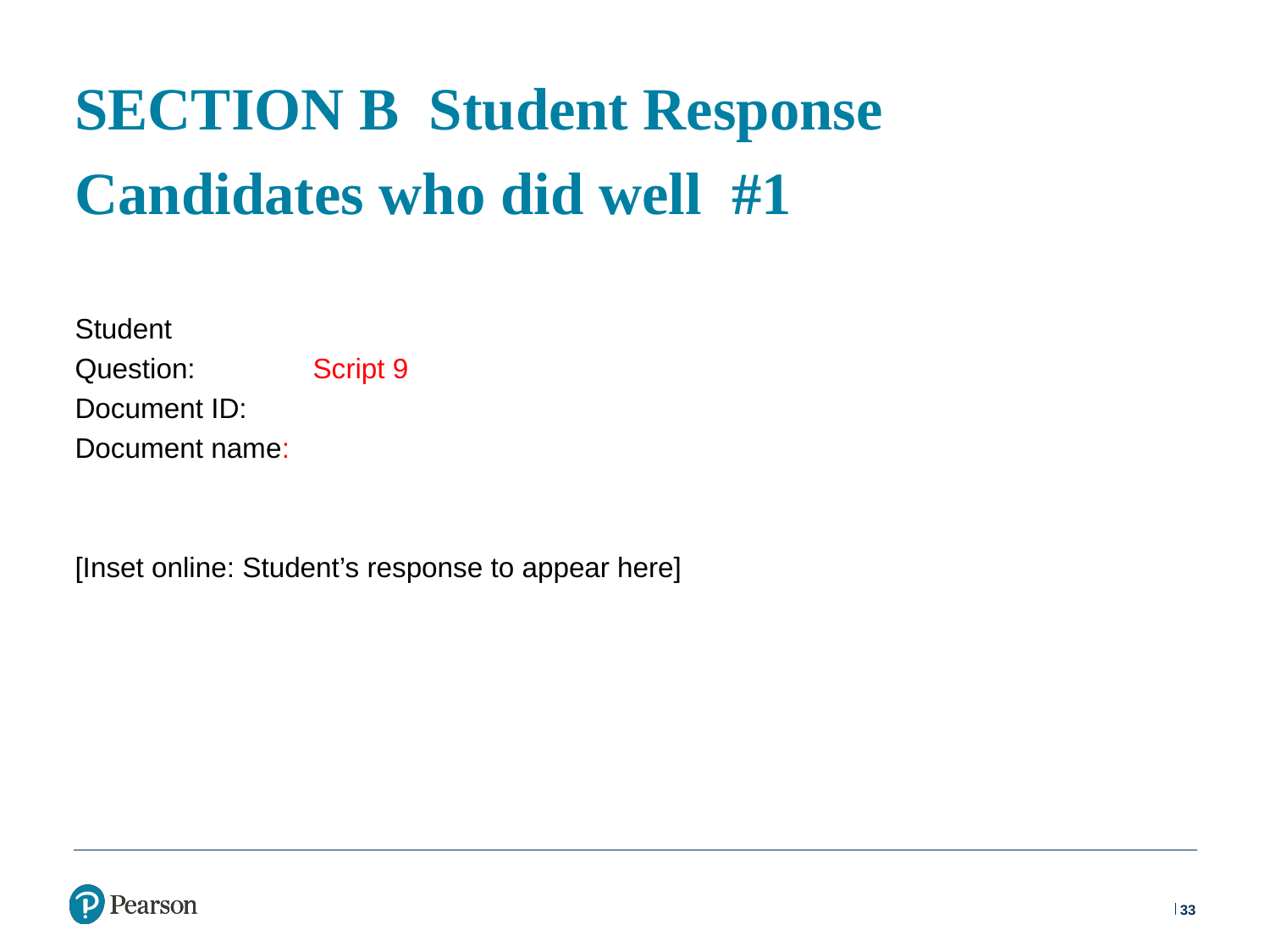

# SECTION B  Student Response  Candidates who did well  #1
Student
Question:               Script 9
Document ID:
Document name:

[Inset online: Student’s response to appear here]

33